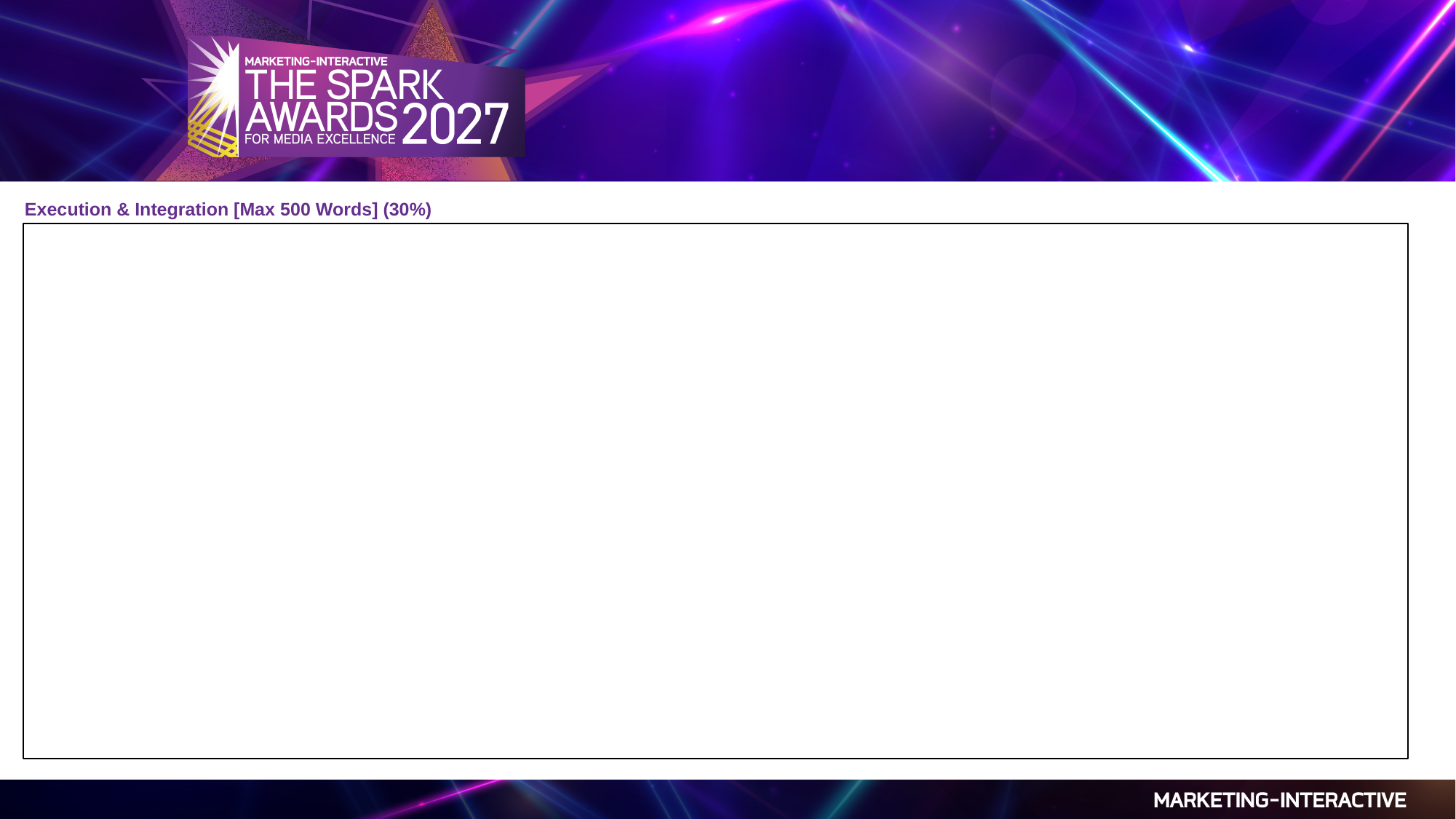

Execution & Integration [Max 500 Words] (30%)